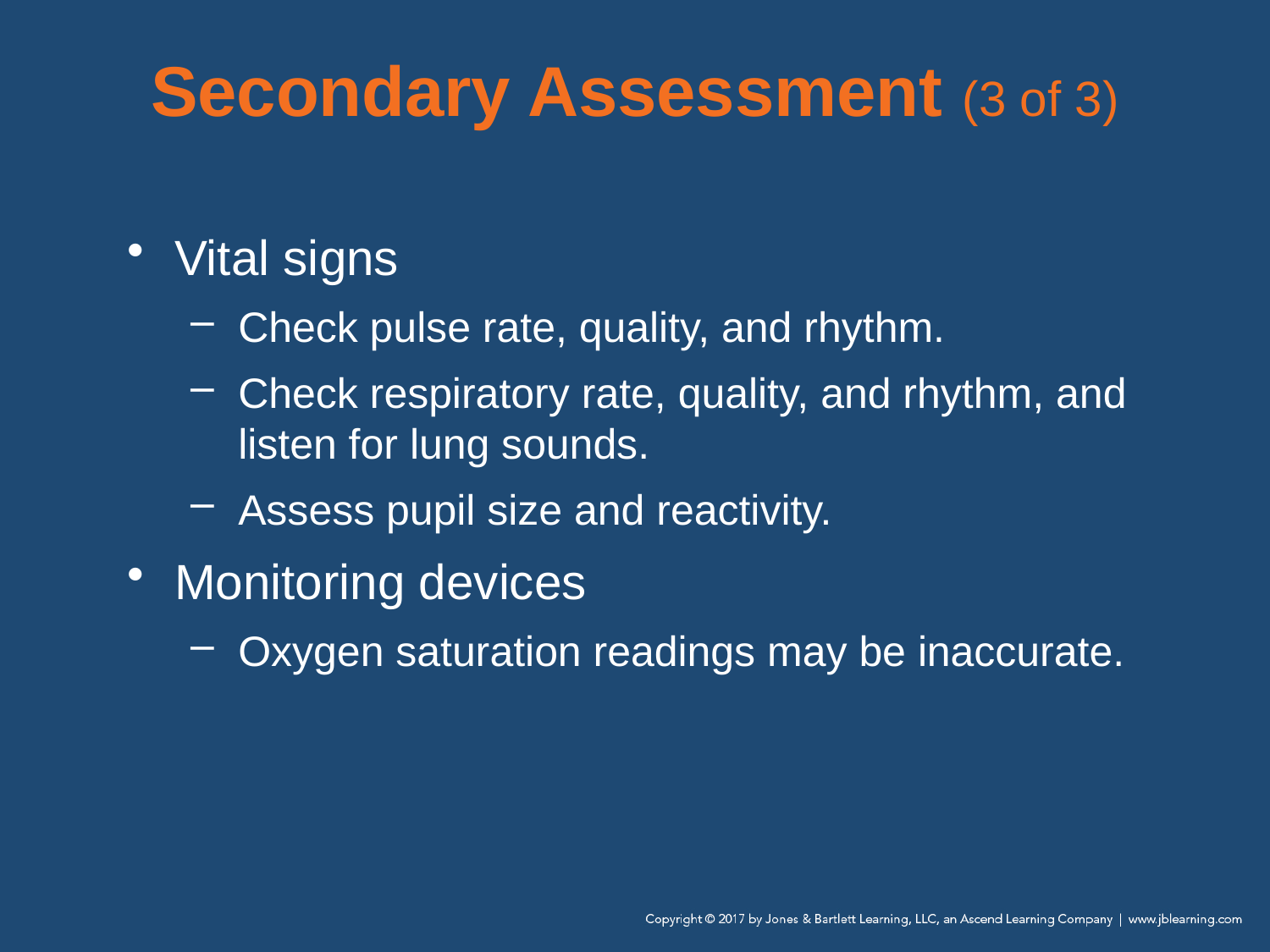

# Secondary Assessment (3 of 3)
Vital signs
Check pulse rate, quality, and rhythm.
Check respiratory rate, quality, and rhythm, and listen for lung sounds.
Assess pupil size and reactivity.
Monitoring devices
Oxygen saturation readings may be inaccurate.